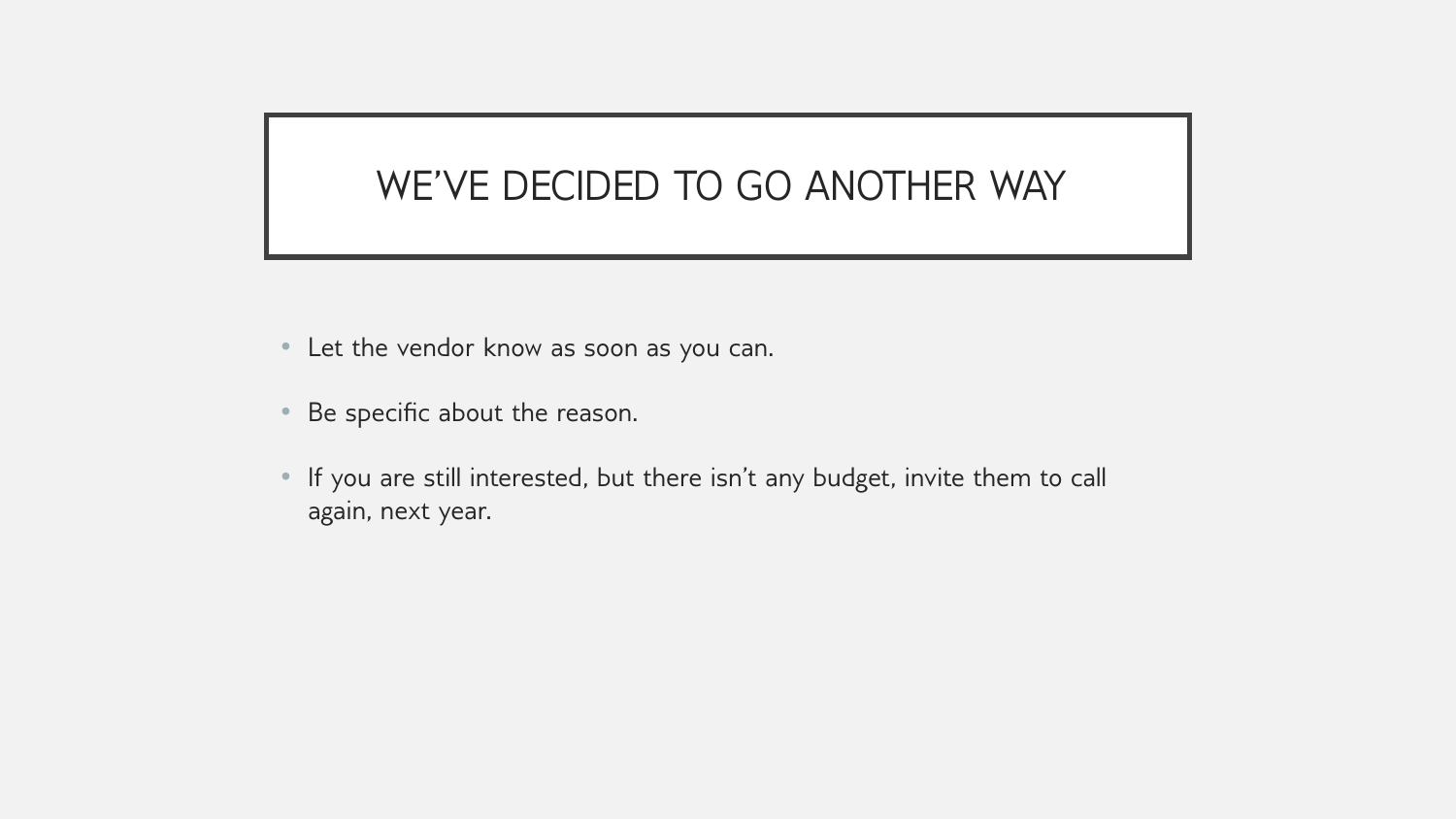

# WE’VE DECIDED TO GO ANOTHER WAY
Let the vendor know as soon as you can.
Be specific about the reason.
If you are still interested, but there isn’t any budget, invite them to call again, next year.